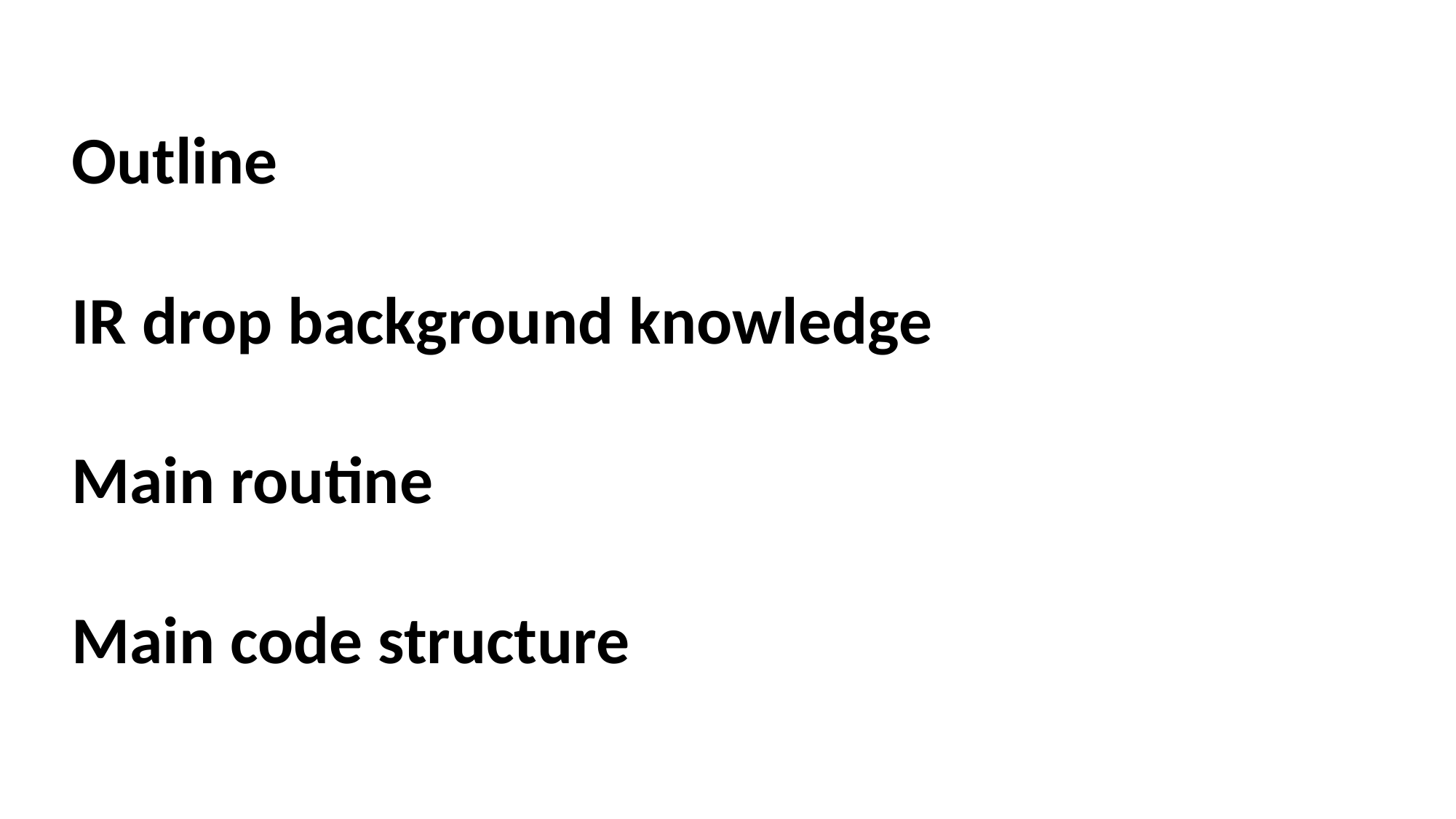

Outline

IR drop background knowledge

Main routine

Main code structure